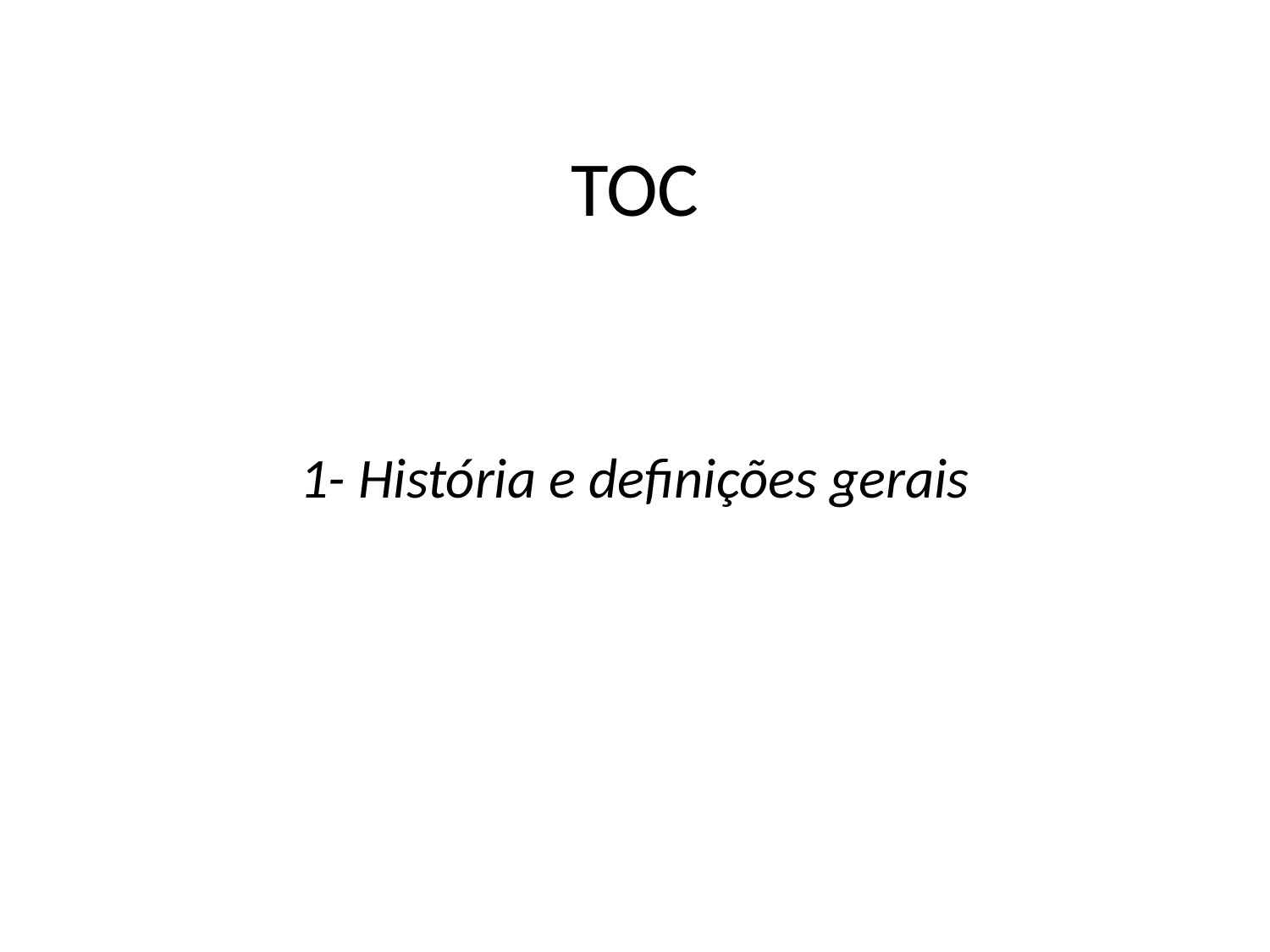

# TOC

1- História e definições gerais